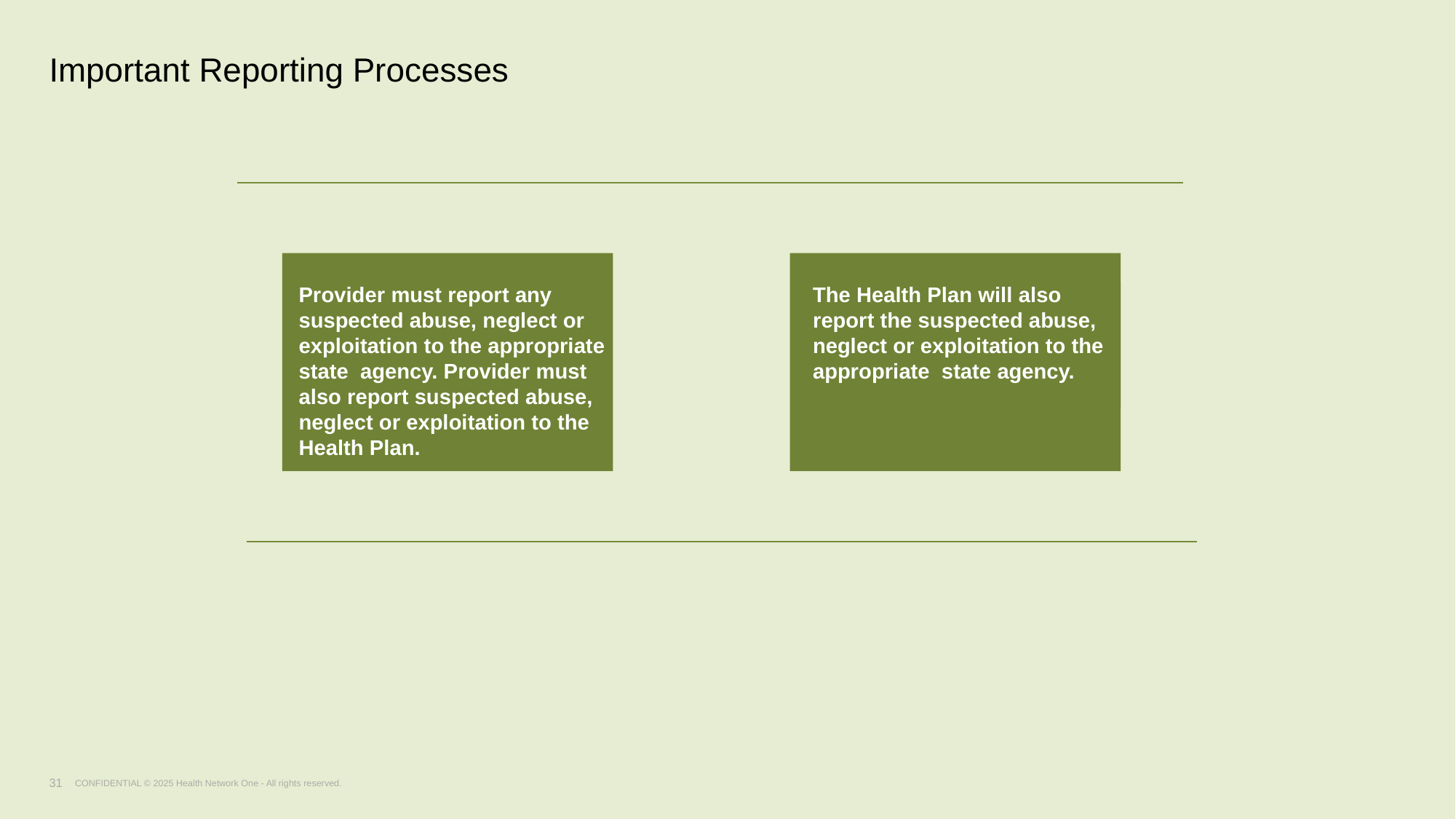

# Important Reporting Processes

Provider must report any suspected abuse, neglect or exploitation to the appropriate state  agency. Provider must also report suspected abuse, neglect or exploitation to the Health Plan.
The Health Plan will also report the suspected abuse, neglect or exploitation to the appropriate  state agency.
31